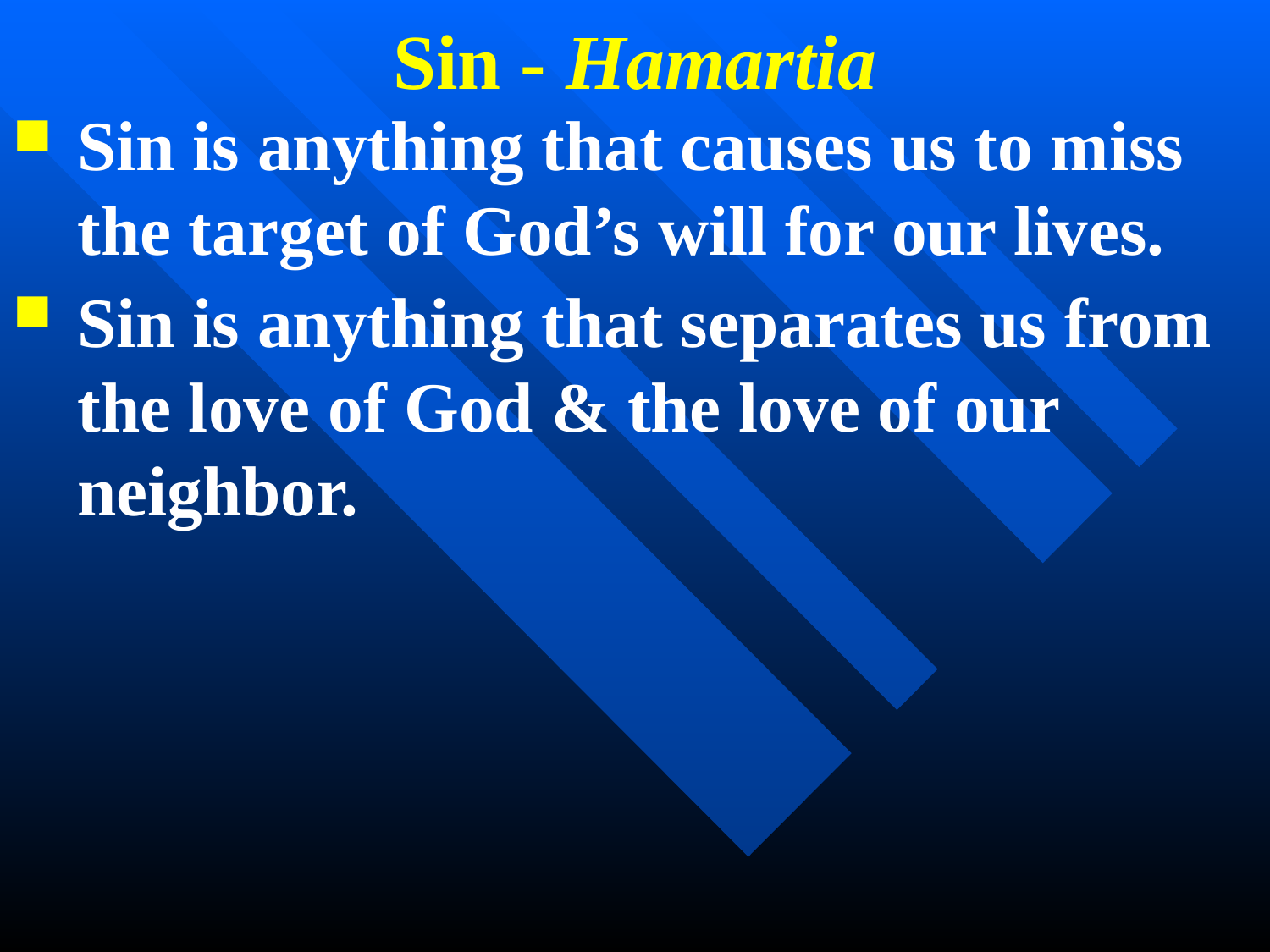

# Sin - Hamartia
Sin is anything that causes us to miss the target of God’s will for our lives.
Sin is anything that separates us from the love of God & the love of our neighbor.